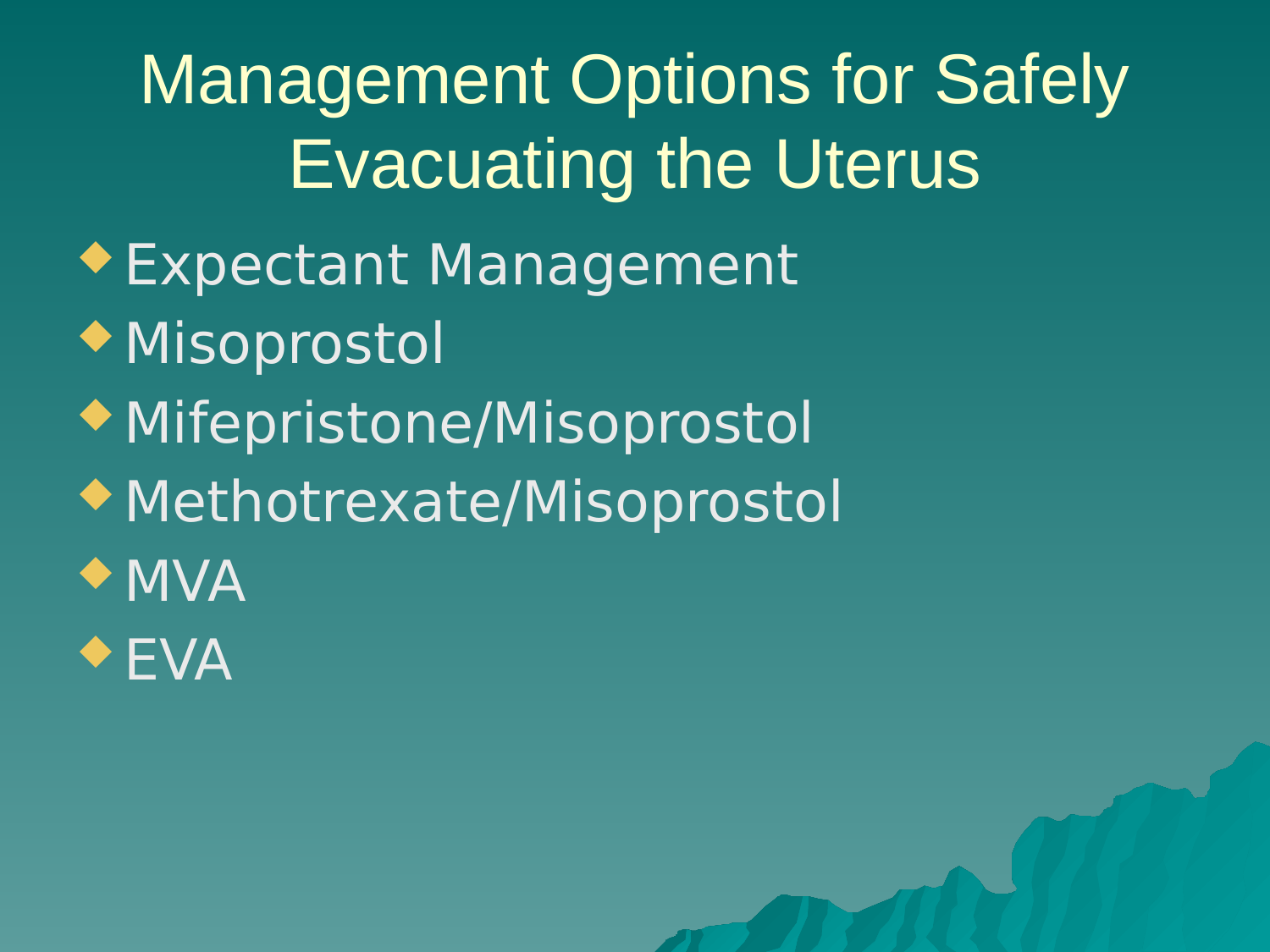

# Management Options for Safely Evacuating the Uterus
Expectant Management
Misoprostol
Mifepristone/Misoprostol
Methotrexate/Misoprostol
MVA
EVA